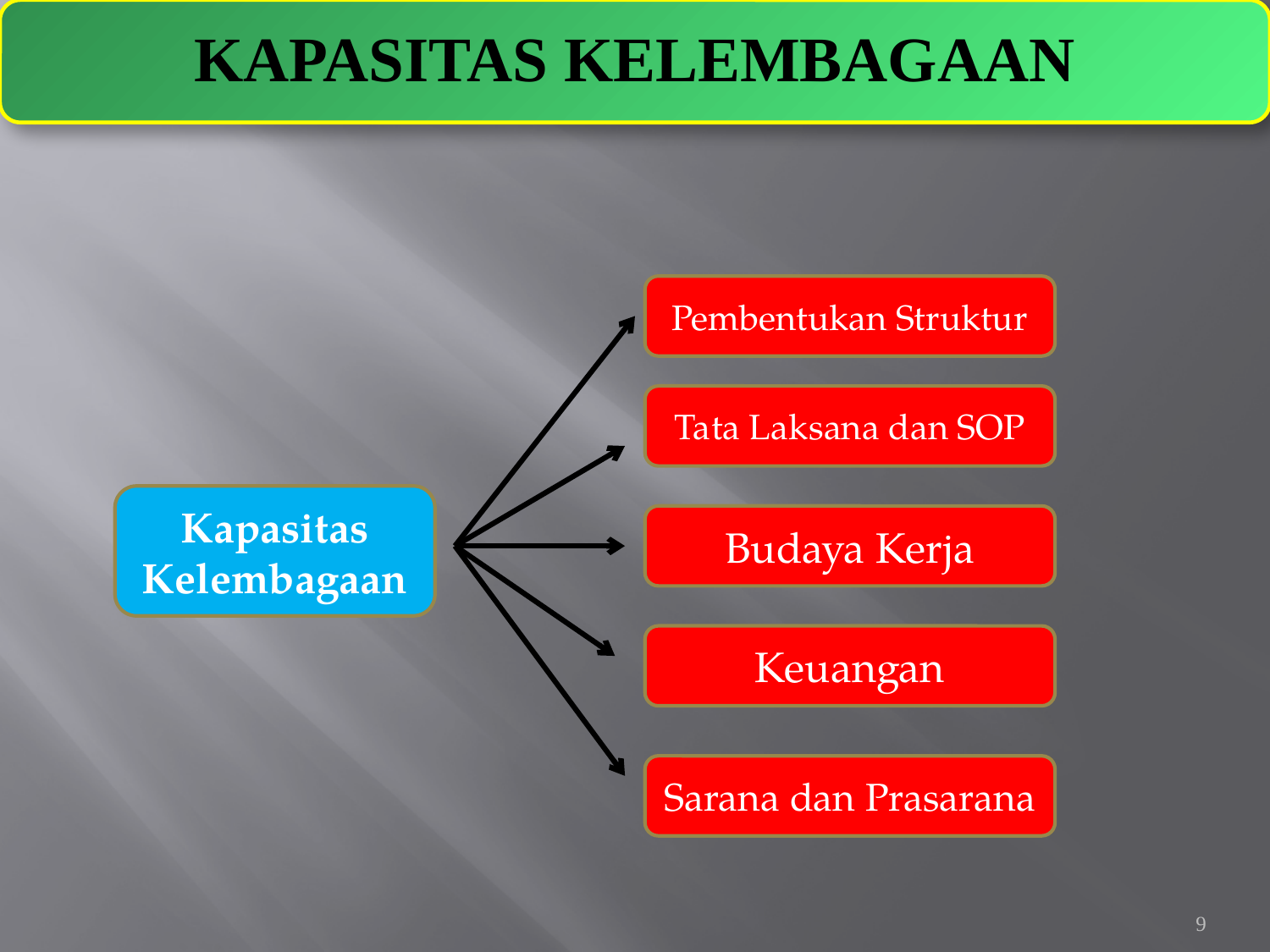

KAPASITAS KELEMBAGAAN
Pembentukan Struktur
Tata Laksana dan SOP
Kapasitas Kelembagaan
Budaya Kerja
Keuangan
Sarana dan Prasarana
9